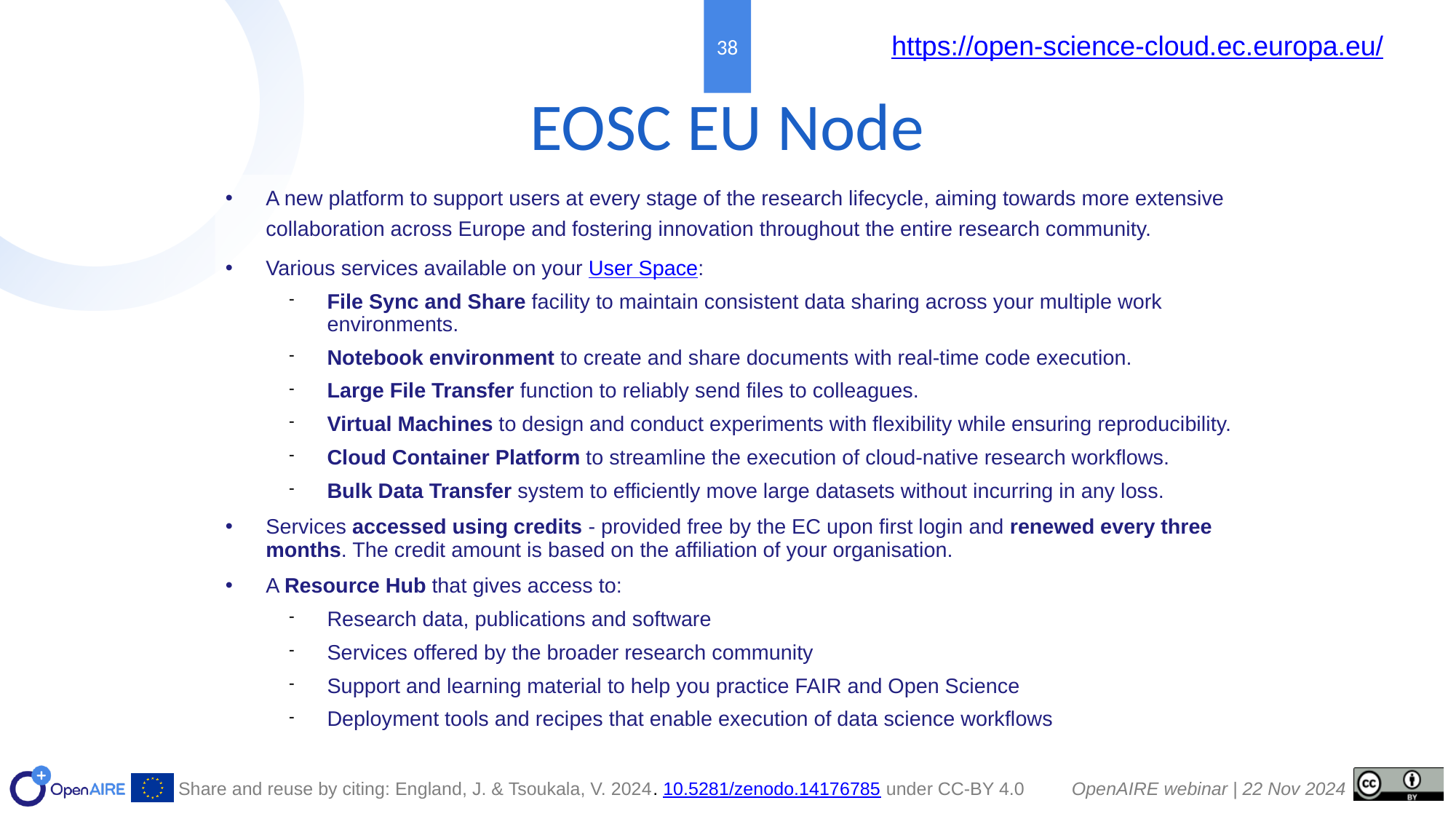

38
https://open-science-cloud.ec.europa.eu/
EOSC EU Node
# A new platform to support users at every stage of the research lifecycle, aiming towards more extensive collaboration across Europe and fostering innovation throughout the entire research community.
Various services available on your User Space:
File Sync and Share facility to maintain consistent data sharing across your multiple work environments.
Notebook environment to create and share documents with real-time code execution.
Large File Transfer function to reliably send files to colleagues.
Virtual Machines to design and conduct experiments with flexibility while ensuring reproducibility.
Cloud Container Platform to streamline the execution of cloud-native research workflows.
Bulk Data Transfer system to efficiently move large datasets without incurring in any loss.
Services accessed using credits - provided free by the EC upon first login and renewed every three months. The credit amount is based on the affiliation of your organisation.
A Resource Hub that gives access to:
Research data, publications and software
Services offered by the broader research community
Support and learning material to help you practice FAIR and Open Science
Deployment tools and recipes that enable execution of data science workflows